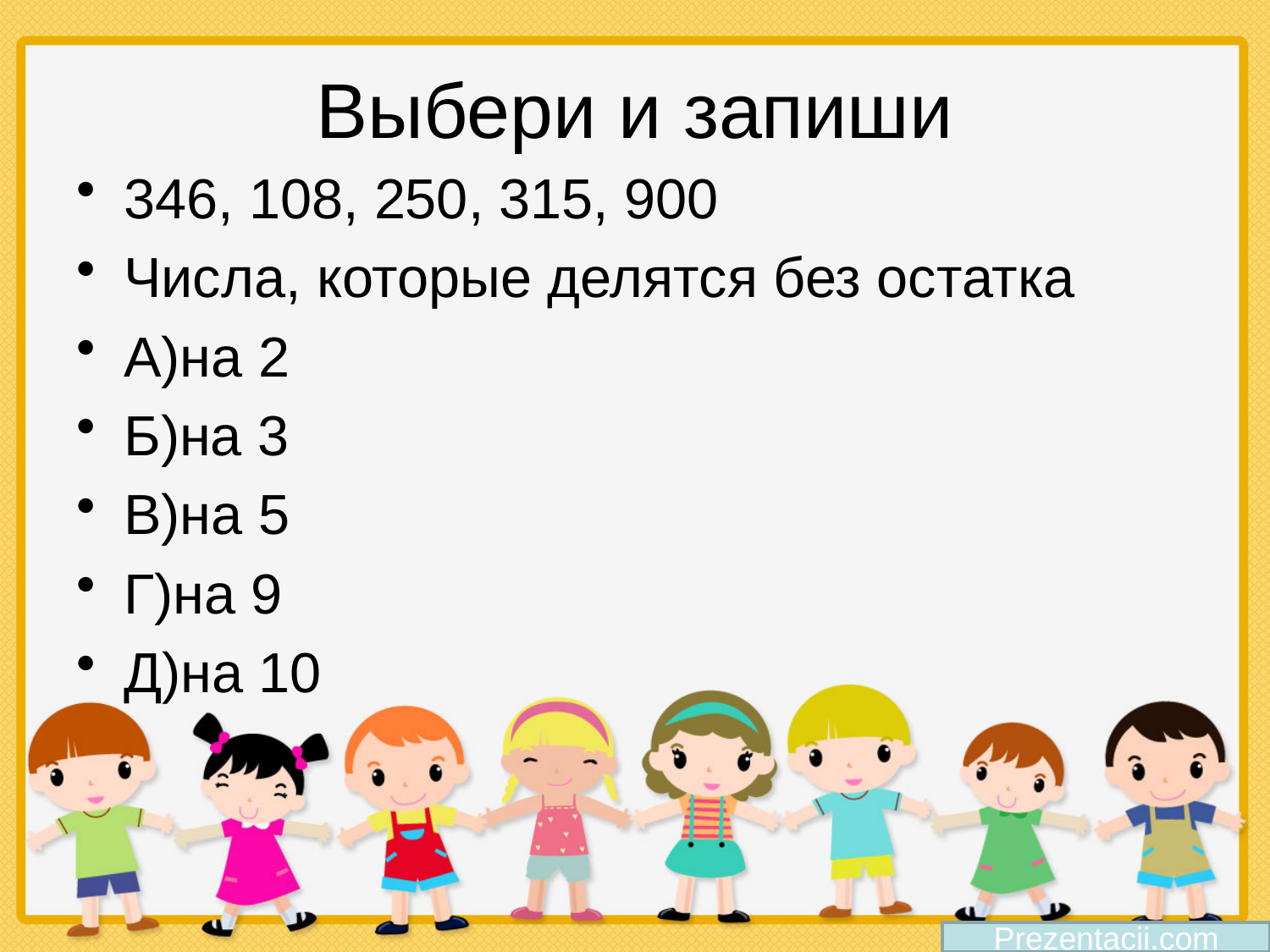

# Выбери и запиши
346, 108, 250, 315, 900
Числа, которые делятся без остатка
А)на 2
Б)на 3
В)на 5
Г)на 9
Д)на 10
Prezentacii.com